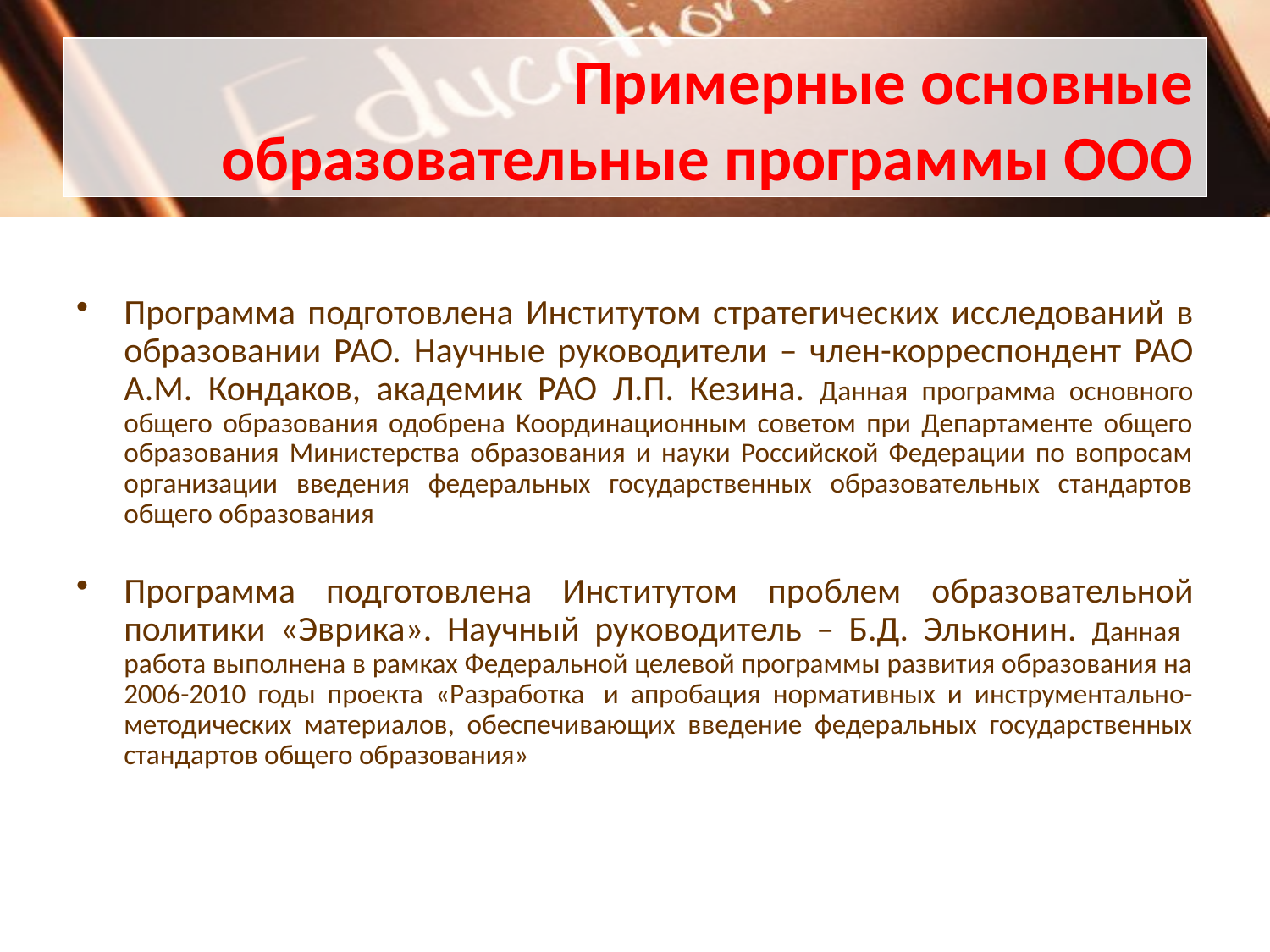

# Примерные основные образовательные программы ООО
Программа подготовлена Институтом стратегических исследований в образовании РАО. Научные руководители – член-корреспондент РАО А.М. Кондаков, академик РАО Л.П. Кезина. Данная программа основного общего образования одобрена Координационным советом при Департаменте общего образования Министерства образования и науки Российской Федерации по вопросам организации введения федеральных государственных образовательных стандартов общего образования

Программа подготовлена Институтом проблем образовательной политики «Эврика». Научный руководитель – Б.Д. Эльконин. Данная  работа выполнена в рамках Федеральной целевой программы развития образования на 2006-2010 годы проекта «Разработка  и апробация нормативных и инструментально-методических материалов, обеспечивающих введение федеральных государственных стандартов общего образования»